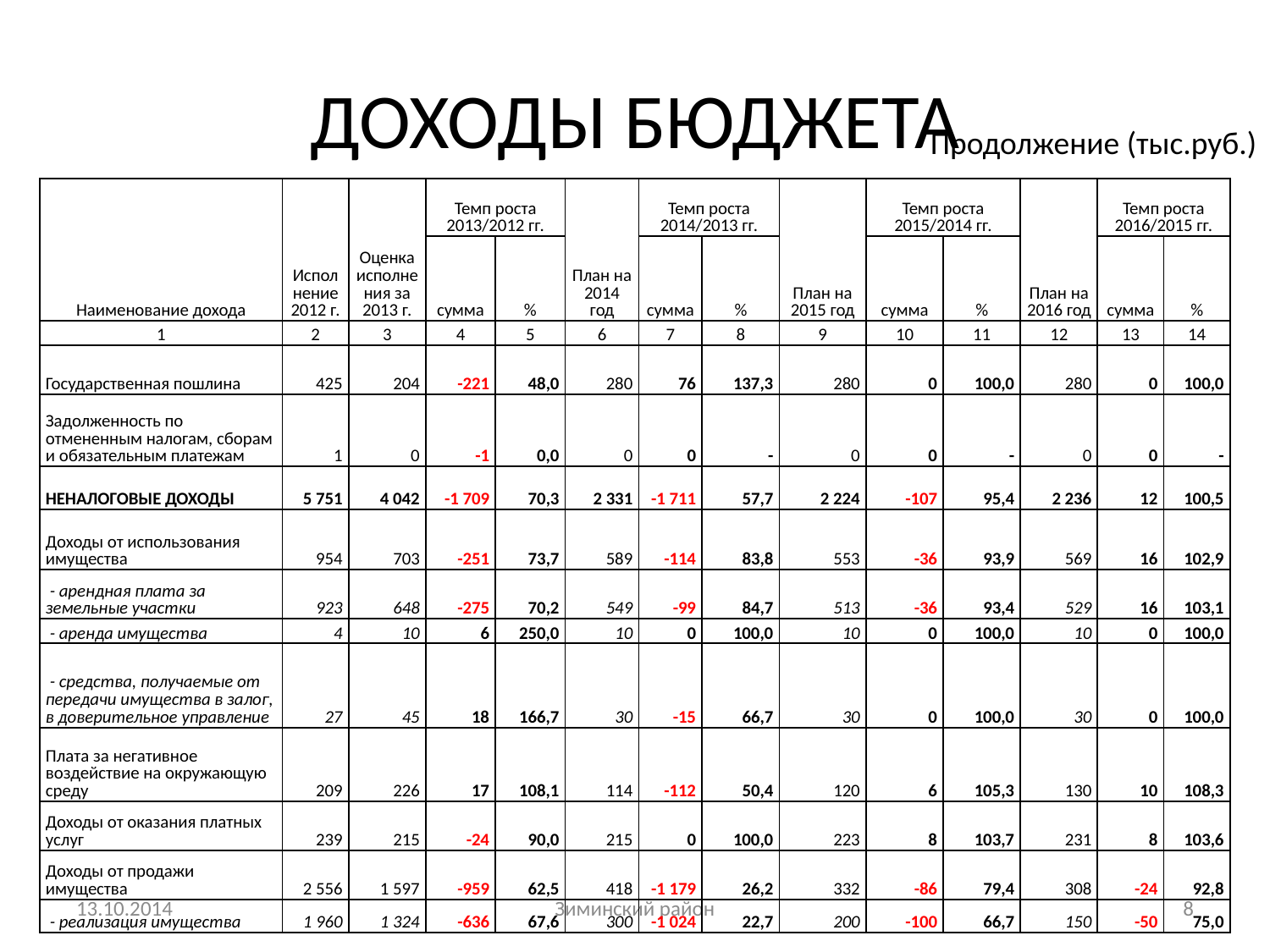

# ДОХОДЫ БЮДЖЕТА
Продолжение (тыс.руб.)
| Наименование дохода | Исполнение 2012 г. | Оценка исполнения за 2013 г. | Темп роста 2013/2012 гг. |  | План на 2014 год | Темп роста 2014/2013 гг. |  | План на 2015 год | Темп роста 2015/2014 гг. |  | План на 2016 год | Темп роста 2016/2015 гг. |  |
| --- | --- | --- | --- | --- | --- | --- | --- | --- | --- | --- | --- | --- | --- |
|  |  |  | сумма | % |  | сумма | % |  | сумма | % |  | сумма | % |
| 1 | 2 | 3 | 4 | 5 | 6 | 7 | 8 | 9 | 10 | 11 | 12 | 13 | 14 |
| Государственная пошлина | 425 | 204 | -221 | 48,0 | 280 | 76 | 137,3 | 280 | 0 | 100,0 | 280 | 0 | 100,0 |
| Задолженность по отмененным налогам, сборам и обязательным платежам | 1 | 0 | -1 | 0,0 | 0 | 0 | - | 0 | 0 | - | 0 | 0 | - |
| НЕНАЛОГОВЫЕ ДОХОДЫ | 5 751 | 4 042 | -1 709 | 70,3 | 2 331 | -1 711 | 57,7 | 2 224 | -107 | 95,4 | 2 236 | 12 | 100,5 |
| Доходы от использования имущества | 954 | 703 | -251 | 73,7 | 589 | -114 | 83,8 | 553 | -36 | 93,9 | 569 | 16 | 102,9 |
| - арендная плата за земельные участки | 923 | 648 | -275 | 70,2 | 549 | -99 | 84,7 | 513 | -36 | 93,4 | 529 | 16 | 103,1 |
| - аренда имущества | 4 | 10 | 6 | 250,0 | 10 | 0 | 100,0 | 10 | 0 | 100,0 | 10 | 0 | 100,0 |
| - средства, получаемые от передачи имущества в залог, в доверительное управление | 27 | 45 | 18 | 166,7 | 30 | -15 | 66,7 | 30 | 0 | 100,0 | 30 | 0 | 100,0 |
| Плата за негативное воздействие на окружающую среду | 209 | 226 | 17 | 108,1 | 114 | -112 | 50,4 | 120 | 6 | 105,3 | 130 | 10 | 108,3 |
| Доходы от оказания платных услуг | 239 | 215 | -24 | 90,0 | 215 | 0 | 100,0 | 223 | 8 | 103,7 | 231 | 8 | 103,6 |
| Доходы от продажи имущества | 2 556 | 1 597 | -959 | 62,5 | 418 | -1 179 | 26,2 | 332 | -86 | 79,4 | 308 | -24 | 92,8 |
| - реализация имущества | 1 960 | 1 324 | -636 | 67,6 | 300 | -1 024 | 22,7 | 200 | -100 | 66,7 | 150 | -50 | 75,0 |
13.10.2014
Зиминский район
8